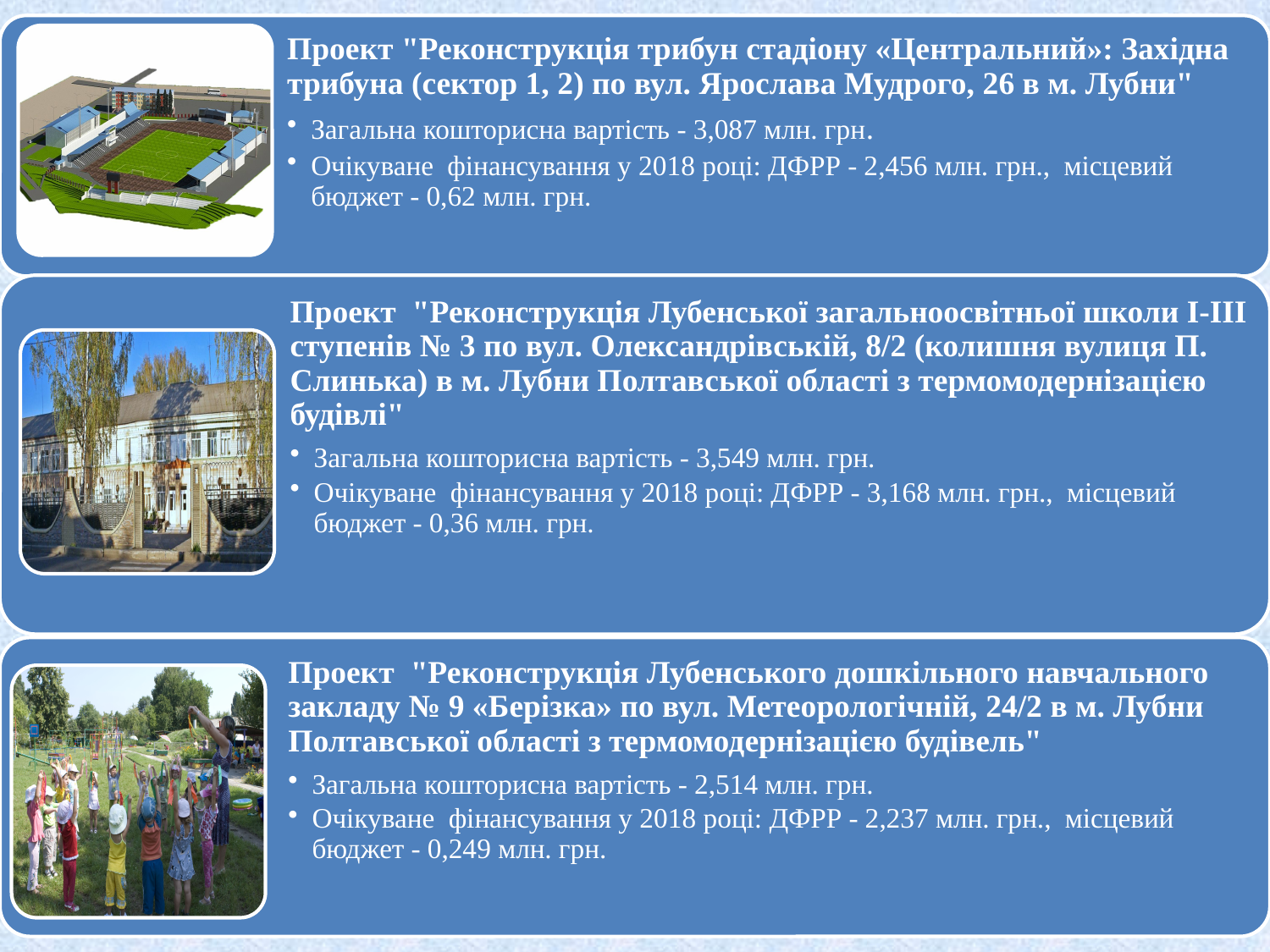

Проект "Реконструкція трибун стадіону «Центральний»: Західна трибуна (сектор 1, 2) по вул. Ярослава Мудрого, 26 в м. Лубни"
Загальна кошторисна вартість - 3,087 млн. грн.
Очікуване  фінансування у 2018 році: ДФРР - 2,456 млн. грн.,  місцевий бюджет - 0,62 млн. грн.
Проект  "Реконструкція Лубенської загальноосвітньої школи І-ІІІ ступенів № 3 по вул. Олександрівській, 8/2 (колишня вулиця П. Слинька) в м. Лубни Полтавської області з термомодернізацією будівлі"
Загальна кошторисна вартість - 3,549 млн. грн.
Очікуване  фінансування у 2018 році: ДФРР - 3,168 млн. грн.,  місцевий бюджет - 0,36 млн. грн.
Проект  "Реконструкція Лубенського дошкільного навчального закладу № 9 «Берізка» по вул. Метеорологічній, 24/2 в м. Лубни Полтавської області з термомодернізацією будівель"
Загальна кошторисна вартість - 2,514 млн. грн.
Очікуване  фінансування у 2018 році: ДФРР - 2,237 млн. грн.,  місцевий бюджет - 0,249 млн. грн.